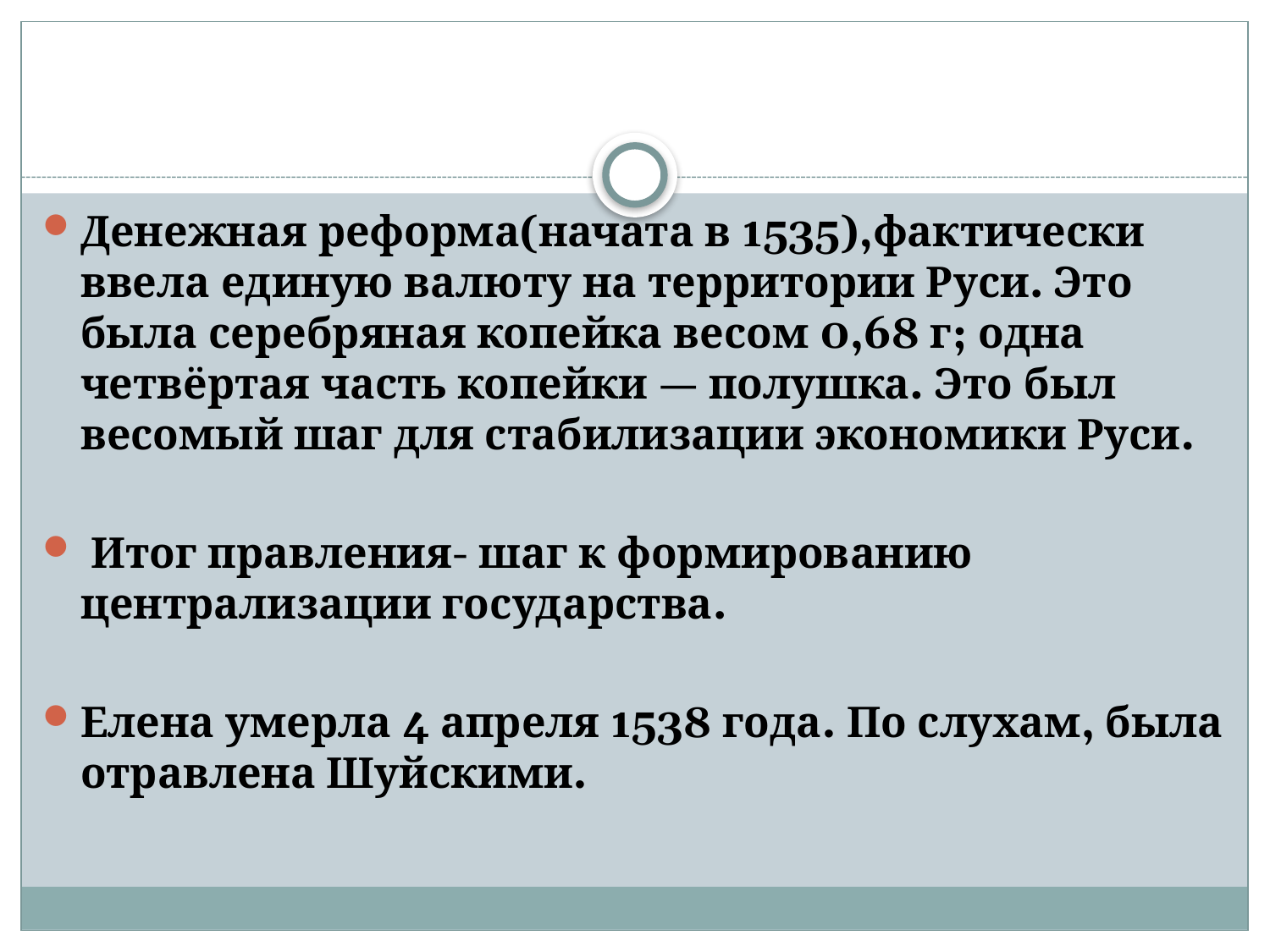

Денежная реформа(начата в 1535),фактически ввела единую валюту на территории Руси. Это была серебряная копейка весом 0,68 г; одна четвёртая часть копейки — полушка. Это был весомый шаг для стабилизации экономики Руси.

 Итог правления- шаг к формированию централизации государства.

Елена умерла 4 апреля 1538 года. По слухам, была отравлена Шуйскими.